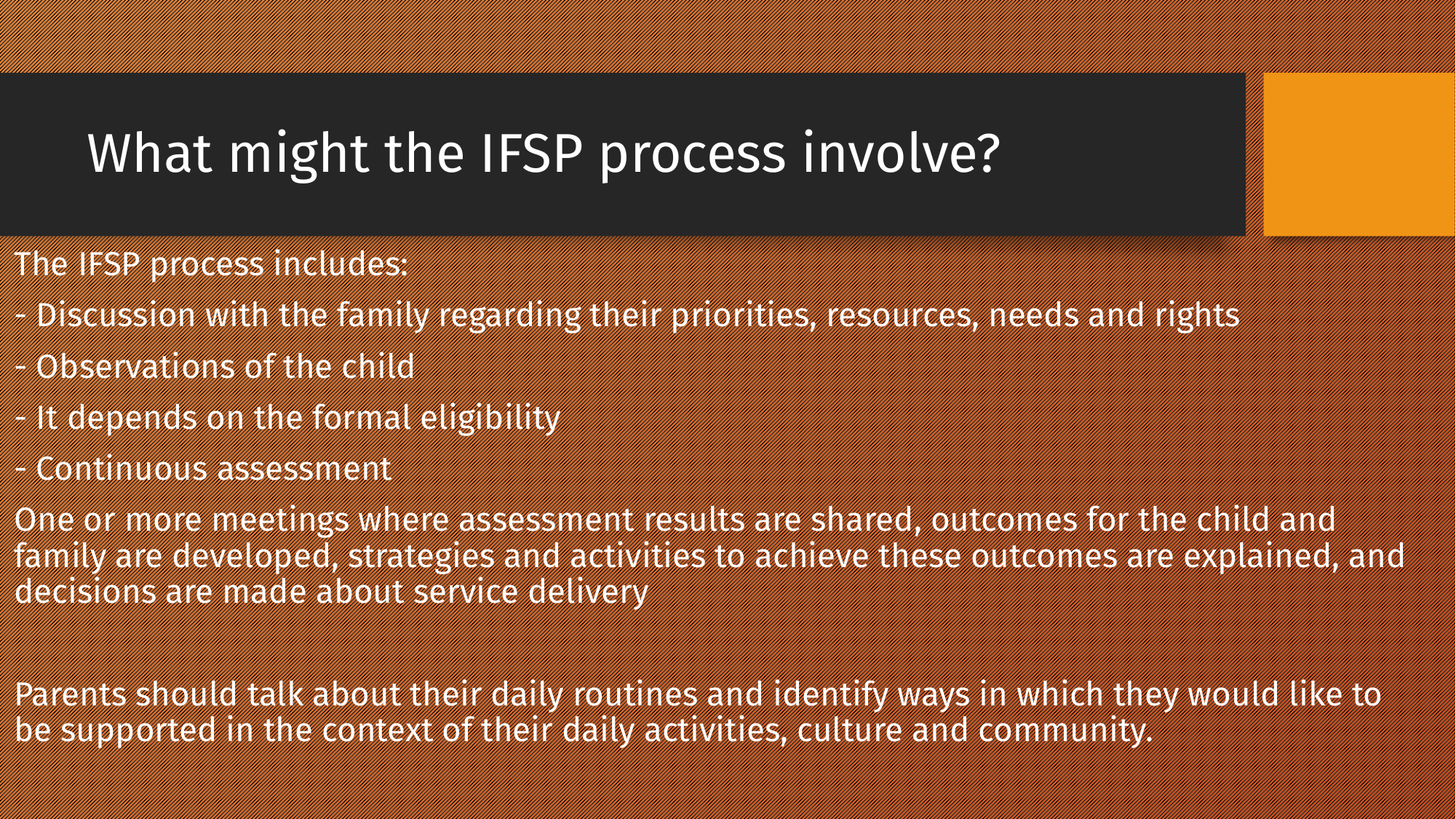

# What might the IFSP process involve?
The IFSP process includes:
- Discussion with the family regarding their priorities, resources, needs and rights
- Observations of the child
- It depends on the formal eligibility
- Continuous assessment
One or more meetings where assessment results are shared, outcomes for the child and family are developed, strategies and activities to achieve these outcomes are explained, and decisions are made about service delivery

Parents should talk about their daily routines and identify ways in which they would like to be supported in the context of their daily activities, culture and community.